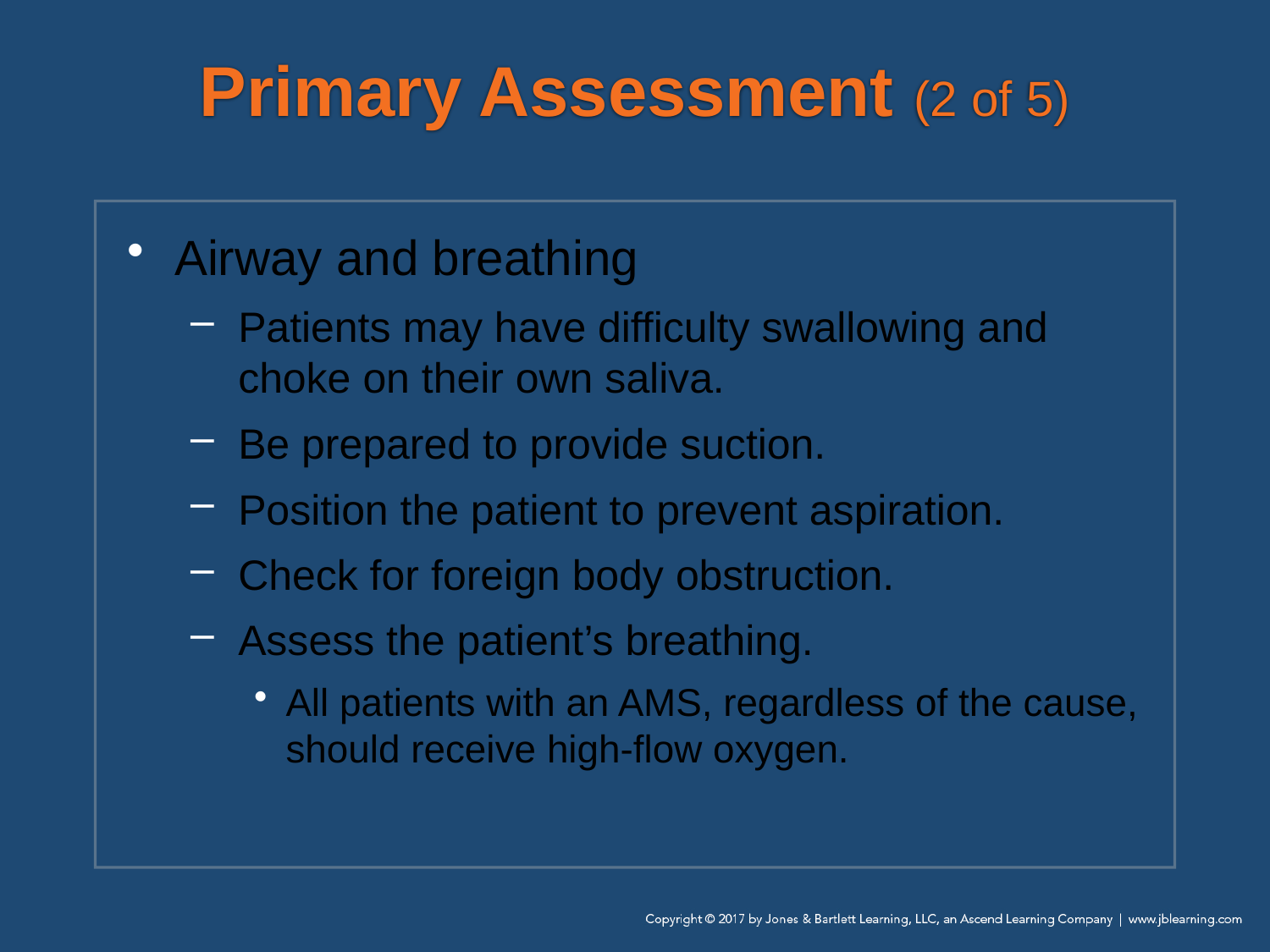

# Primary Assessment (2 of 5)
Airway and breathing
Patients may have difficulty swallowing and choke on their own saliva.
Be prepared to provide suction.
Position the patient to prevent aspiration.
Check for foreign body obstruction.
Assess the patient’s breathing.
All patients with an AMS, regardless of the cause, should receive high-flow oxygen.